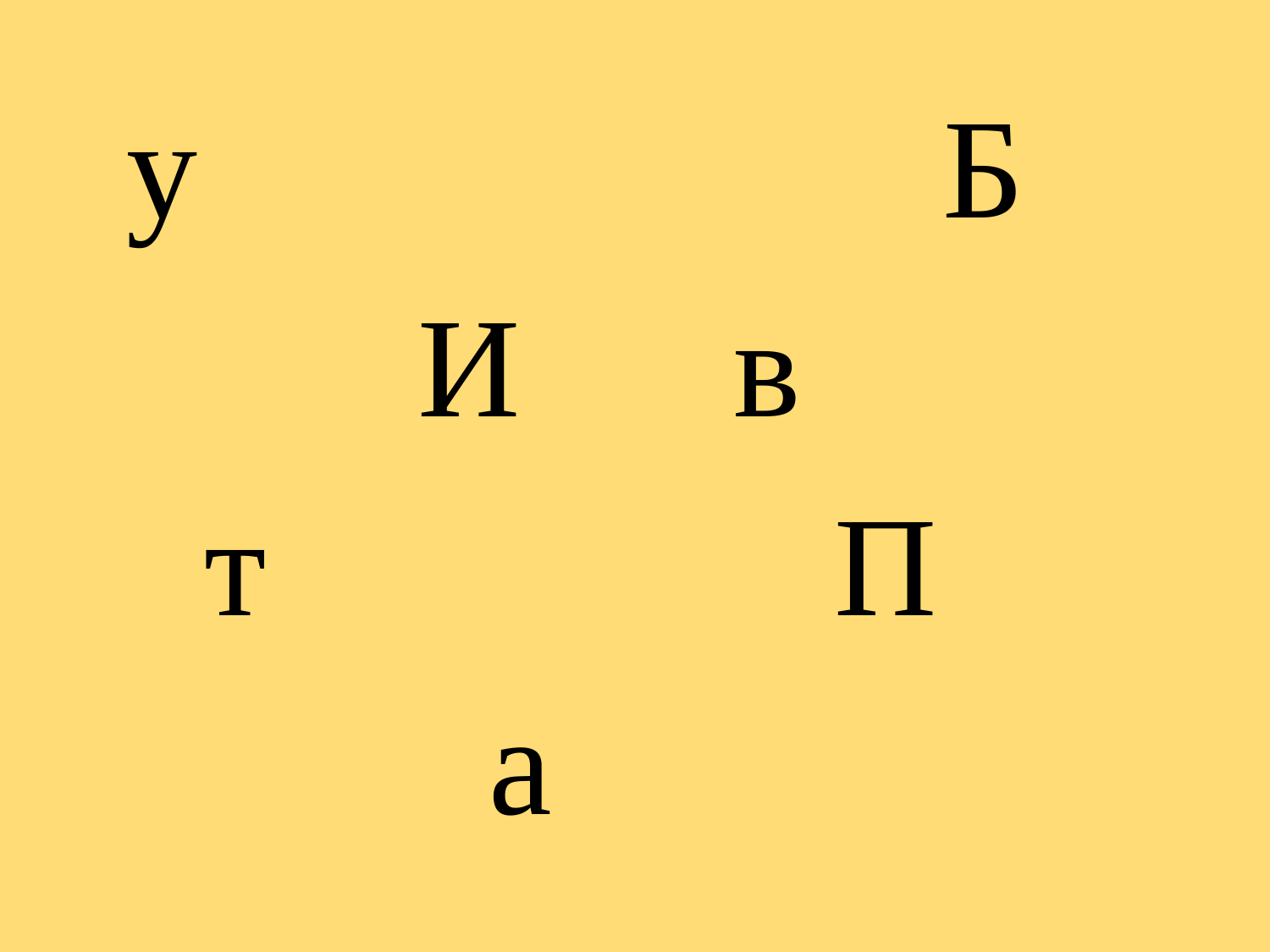

у                     Б
          И      в
    т                П
            а